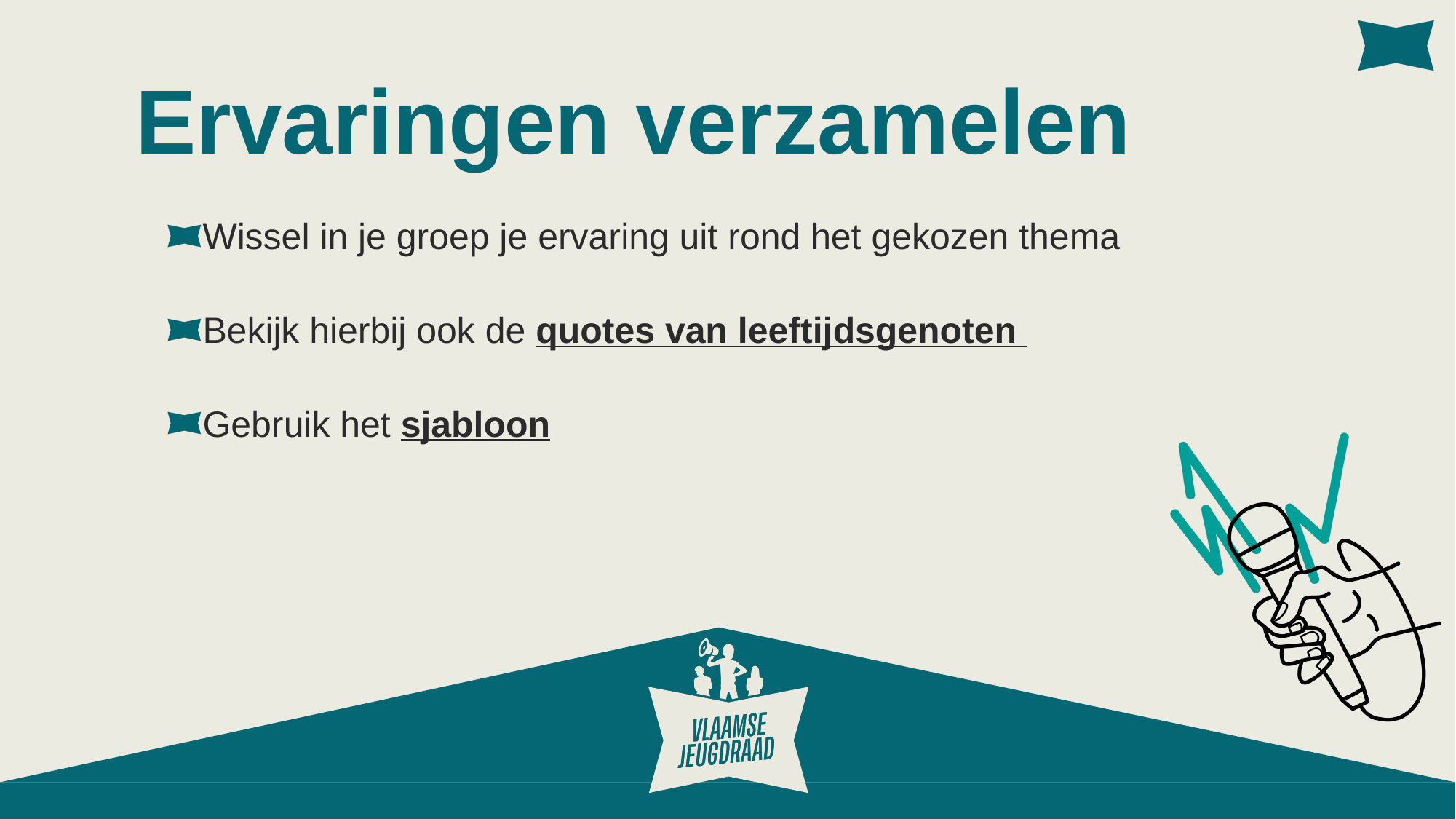

# Ervaringen verzamelen
Wissel in je groep je ervaring uit rond het gekozen thema

Bekijk hierbij ook de quotes van leeftijdsgenoten

Gebruik het sjabloon